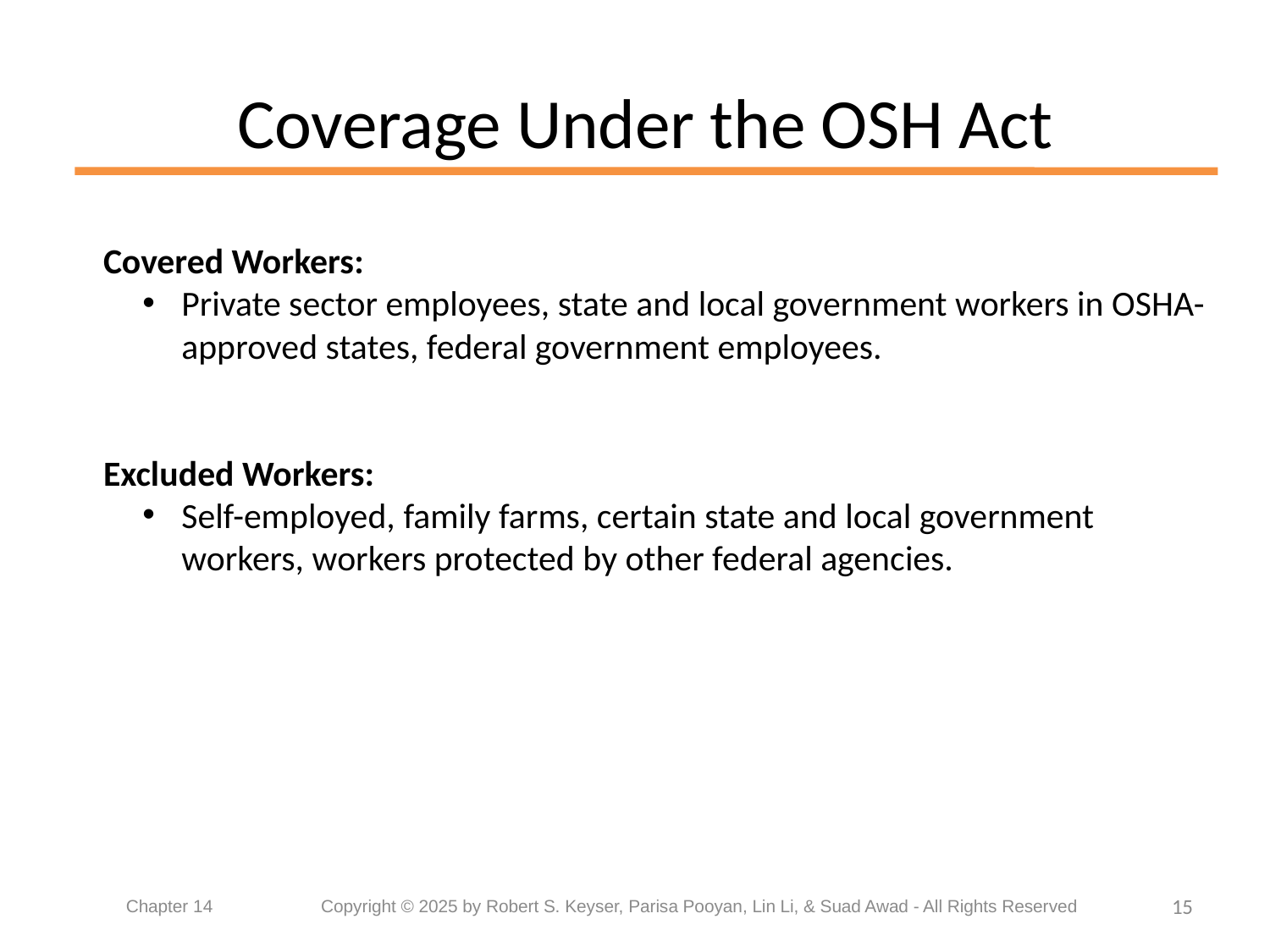

# Coverage Under the OSH Act

Covered Workers:
Private sector employees, state and local government workers in OSHA-approved states, federal government employees.

Excluded Workers:
Self-employed, family farms, certain state and local government workers, workers protected by other federal agencies.
15
Chapter 14	              Copyright © 2025 by Robert S. Keyser, Parisa Pooyan, Lin Li, & Suad Awad - All Rights Reserved